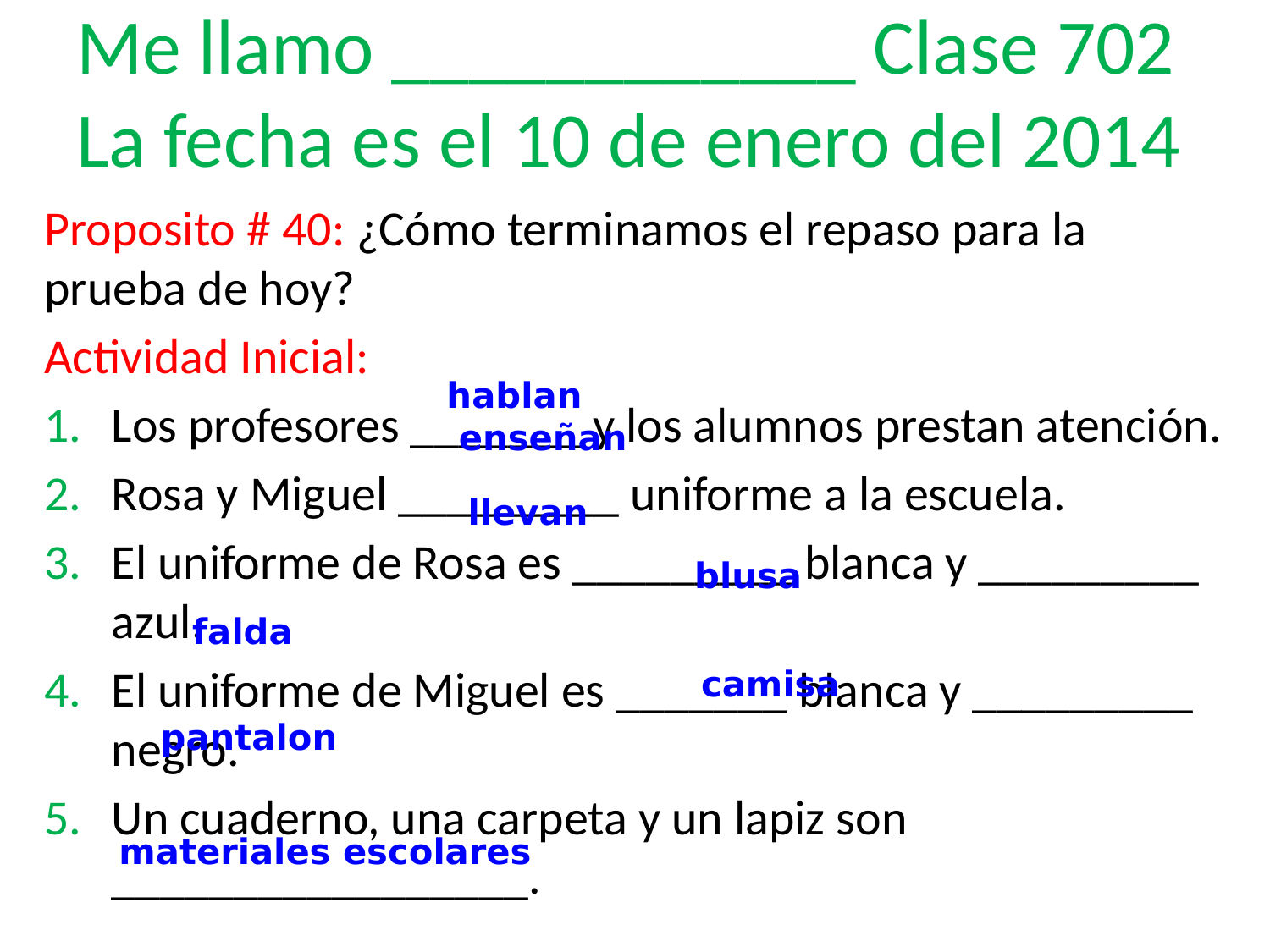

# Me llamo ____________ Clase 702 La fecha es el 10 de enero del 2014
Proposito # 40: ¿Cómo terminamos el repaso para la prueba de hoy?
Actividad Inicial:
Los profesores _______ y los alumnos prestan atención.
Rosa y Miguel _________ uniforme a la escuela.
El uniforme de Rosa es _________ blanca y _________ azul.
El uniforme de Miguel es _______ blanca y _________ negro.
Un cuaderno, una carpeta y un lapiz son _________________.
hablan
 enseñan
llevan
blusa
falda
camisa
pantalon
materiales escolares